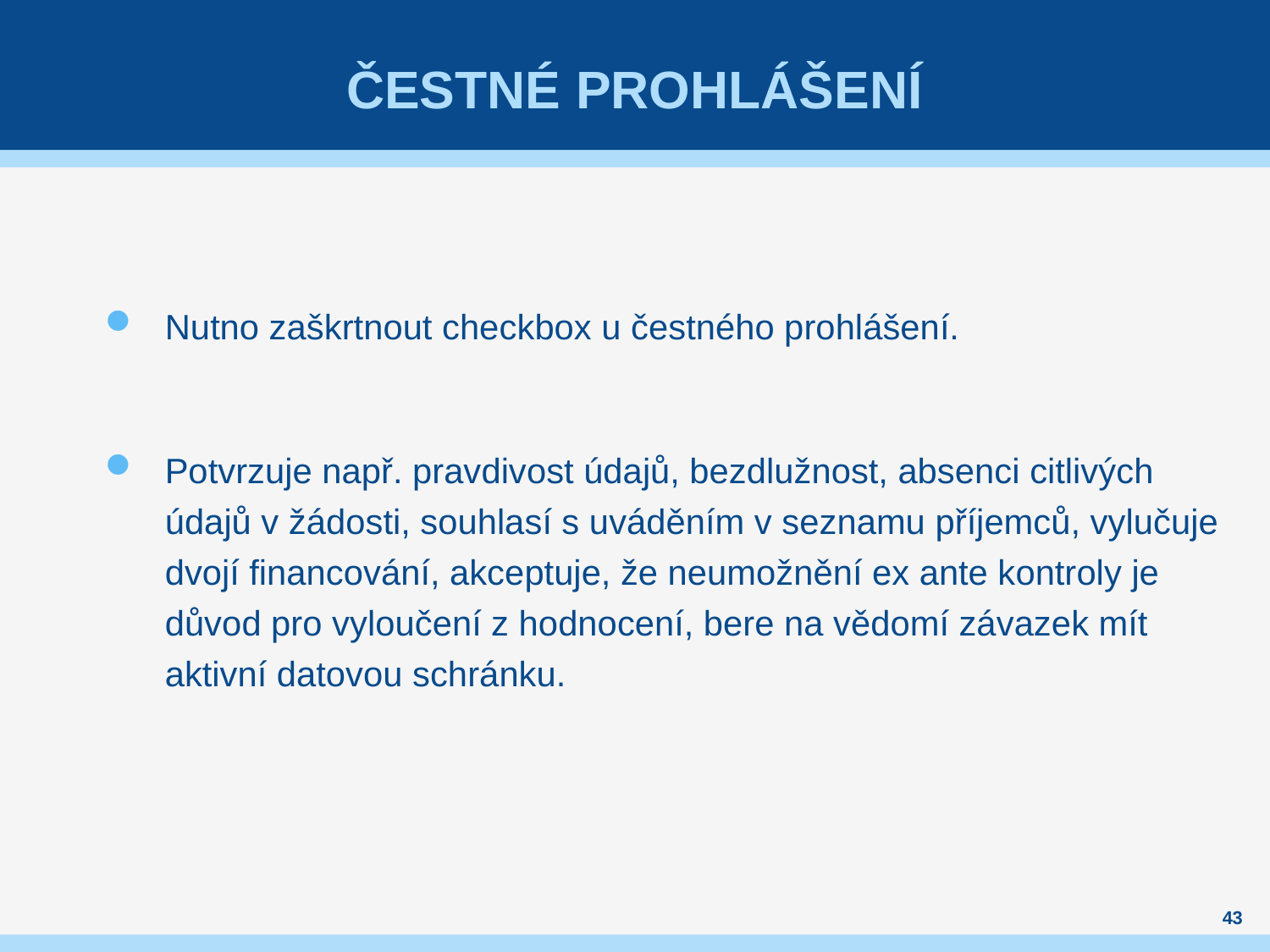

# ČESTNÉ PROHLÁŠENÍ
Nutno zaškrtnout checkbox u čestného prohlášení.

Potvrzuje např. pravdivost údajů, bezdlužnost, absenci citlivých údajů v žádosti, souhlasí s uváděním v seznamu příjemců, vylučuje dvojí financování, akceptuje, že neumožnění ex ante kontroly je důvod pro vyloučení z hodnocení, bere na vědomí závazek mít aktivní datovou schránku.

43